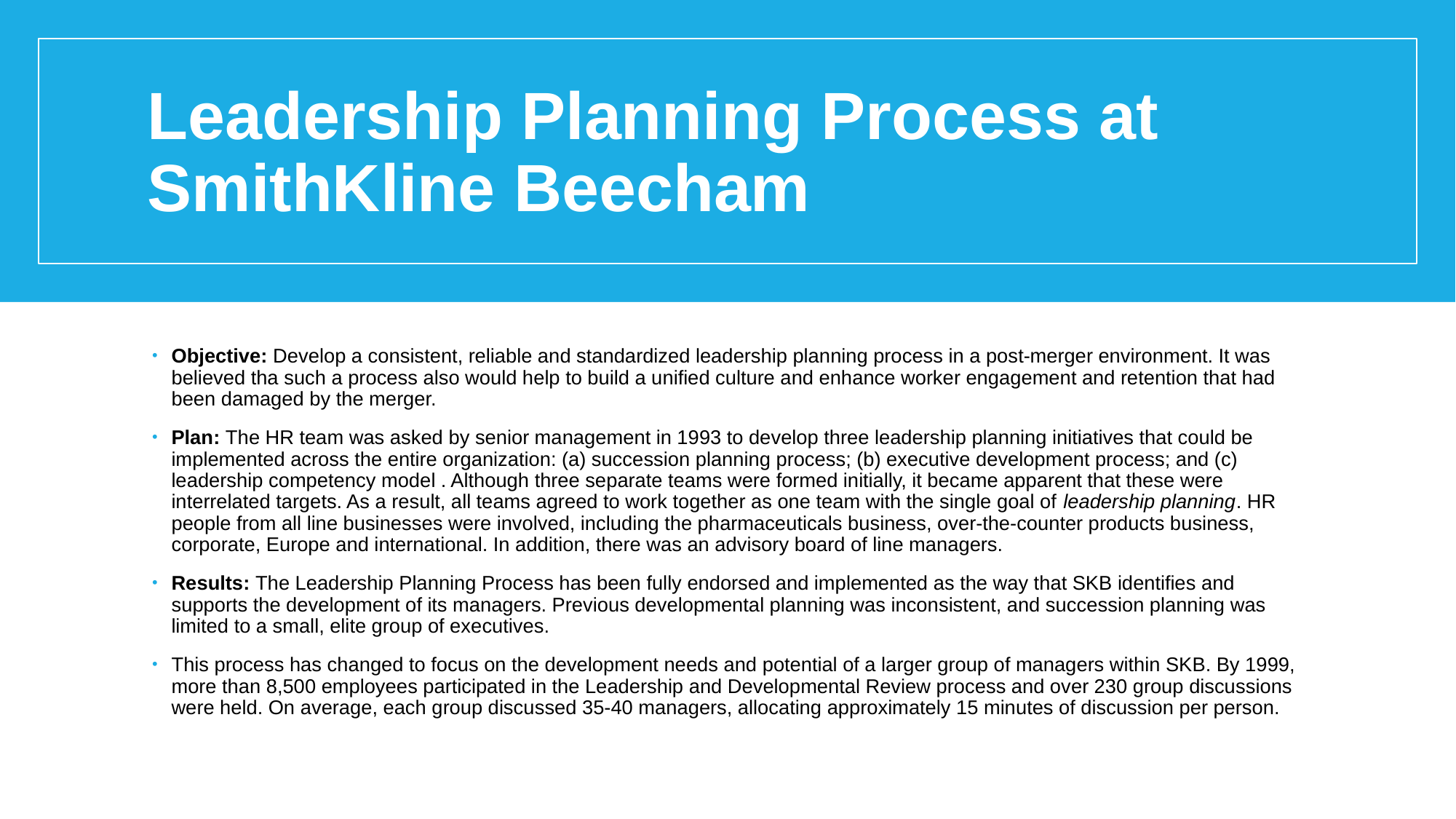

# Leadership Planning Process at SmithKline Beecham

Objective: Develop a consistent, reliable and standardized leadership planning process in a post-merger environment. It was believed tha such a process also would help to build a unified culture and enhance worker engagement and retention that had been damaged by the merger.
Plan: The HR team was asked by senior management in 1993 to develop three leadership planning initiatives that could be implemented across the entire organization: (a) succession planning process; (b) executive development process; and (c) leadership competency model . Although three separate teams were formed initially, it became apparent that these were interrelated targets. As a result, all teams agreed to work together as one team with the single goal of leadership planning. HR people from all line businesses were involved, including the pharmaceuticals business, over-the-counter products business, corporate, Europe and international. In addition, there was an advisory board of line managers.
Results: The Leadership Planning Process has been fully endorsed and implemented as the way that SKB identifies and supports the development of its managers. Previous developmental planning was inconsistent, and succession planning was limited to a small, elite group of executives.
This process has changed to focus on the development needs and potential of a larger group of managers within SKB. By 1999, more than 8,500 employees participated in the Leadership and Developmental Review process and over 230 group discussions were held. On average, each group discussed 35-40 managers, allocating approximately 15 minutes of discussion per person.